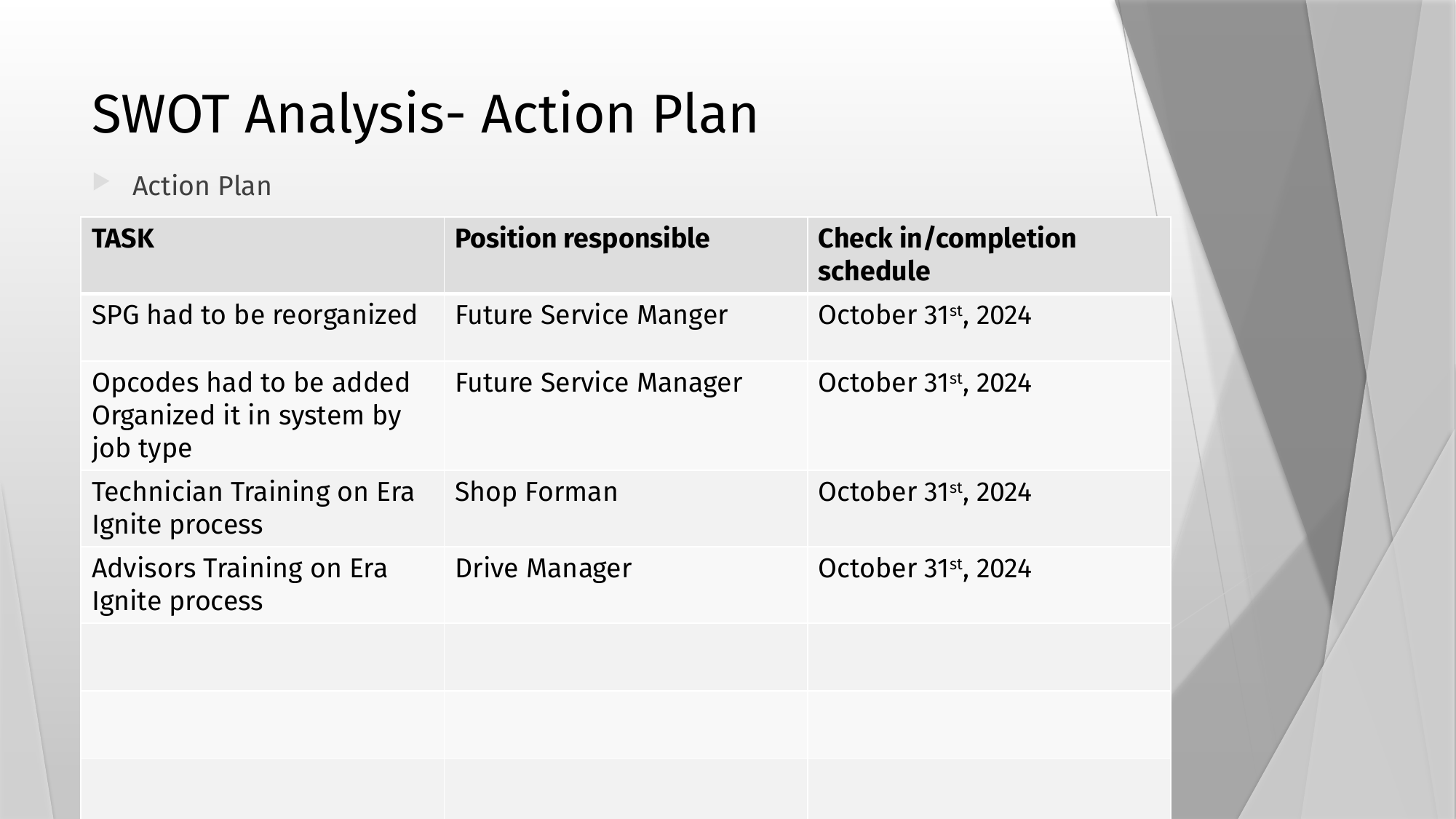

# SWOT Analysis- Action Plan
Action Plan

| TASK | Position responsible | Check in/completion schedule |
| --- | --- | --- |
| SPG had to be reorganized | Future Service Manger | October 31st, 2024 |
| Opcodes had to be added Organized it in system by job type | Future Service Manager | October 31st, 2024 |
| Technician Training on Era Ignite process | Shop Forman | October 31st, 2024 |
| Advisors Training on Era Ignite process | Drive Manager | October 31st, 2024 |
|  |  |  |
|  |  |  |
|  |  |  |